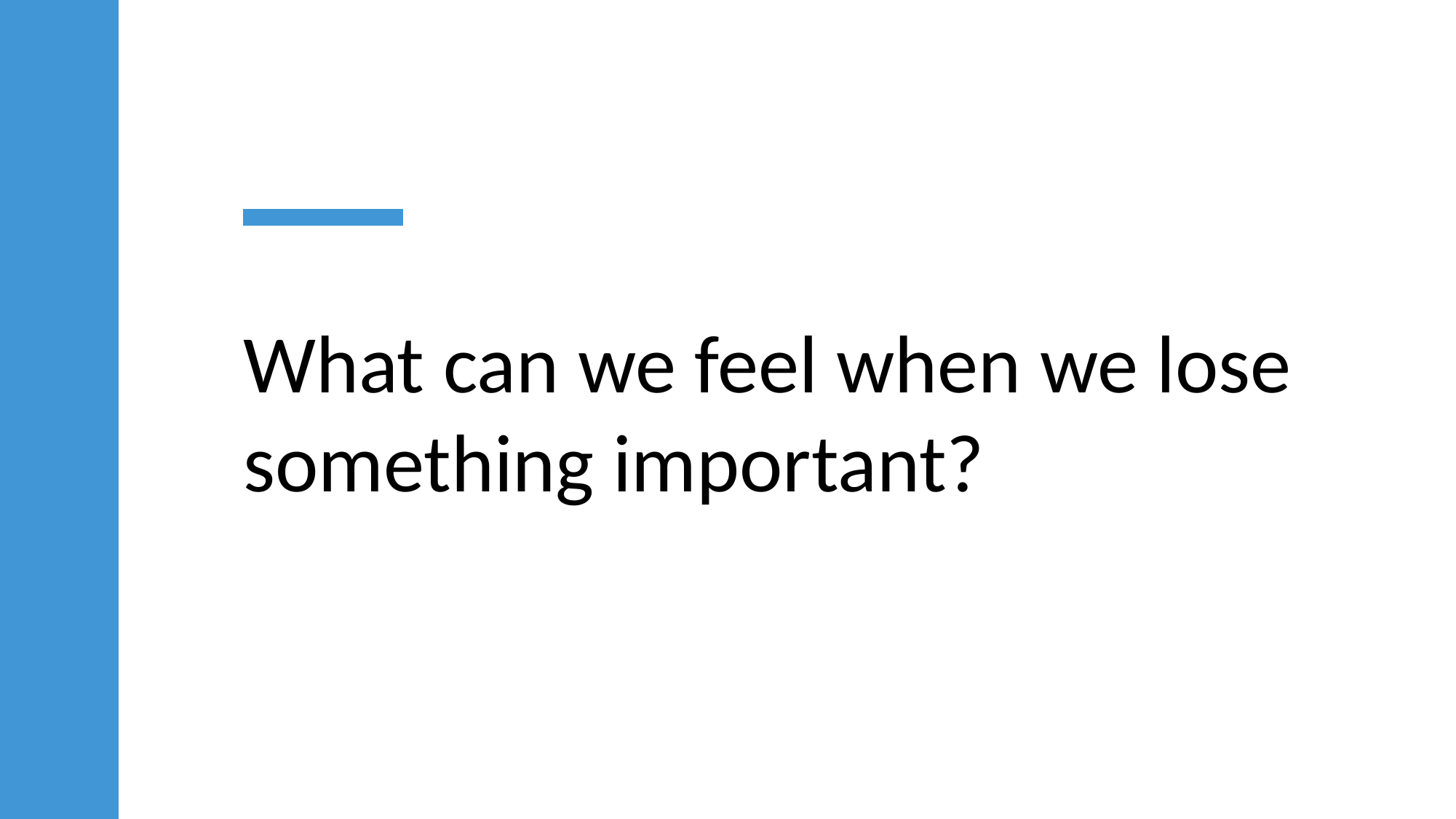

# What can we feel when we lose something important?